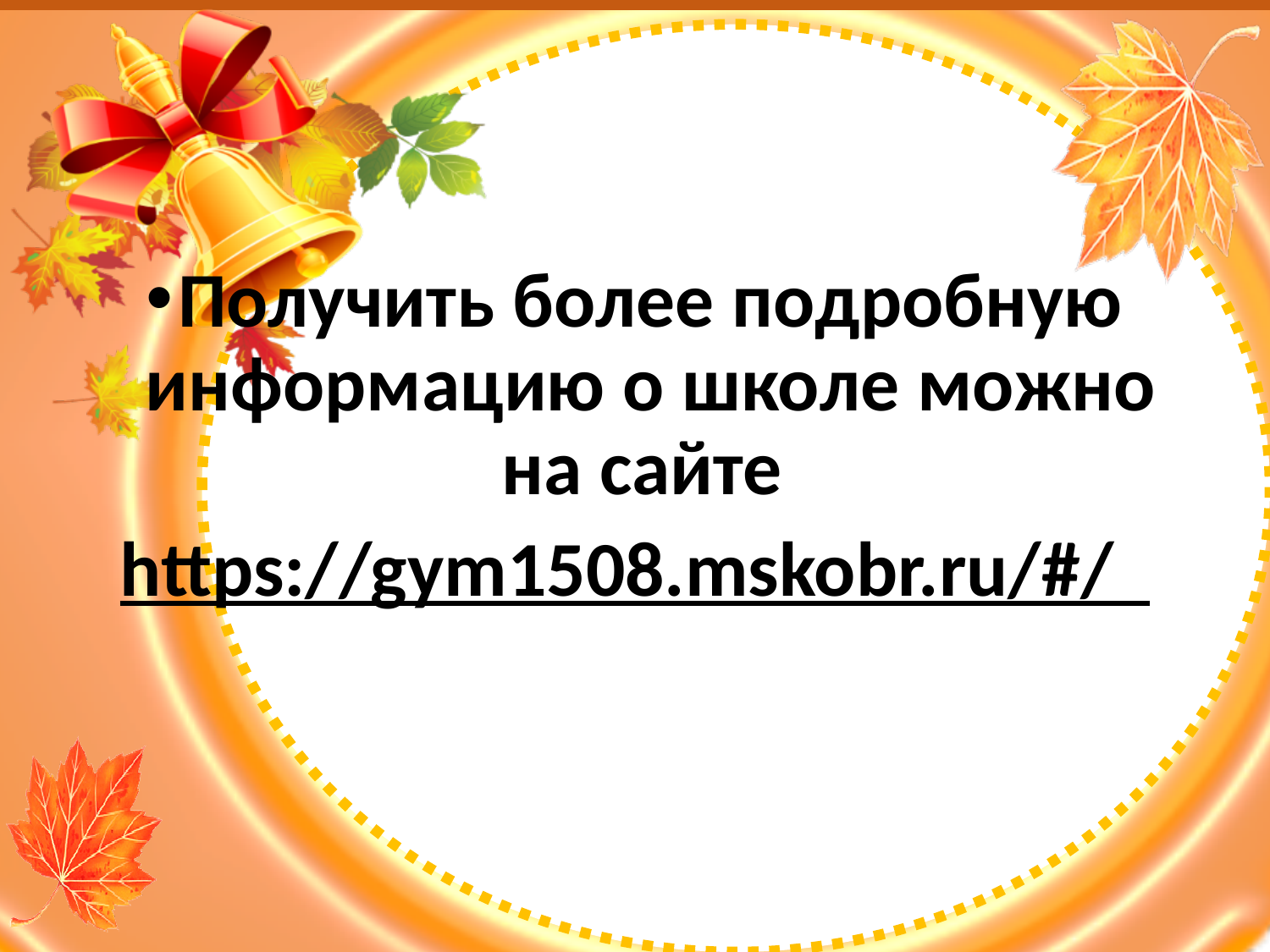

#
Получить более подробную информацию о школе можно на сайте
https://gym1508.mskobr.ru/#/